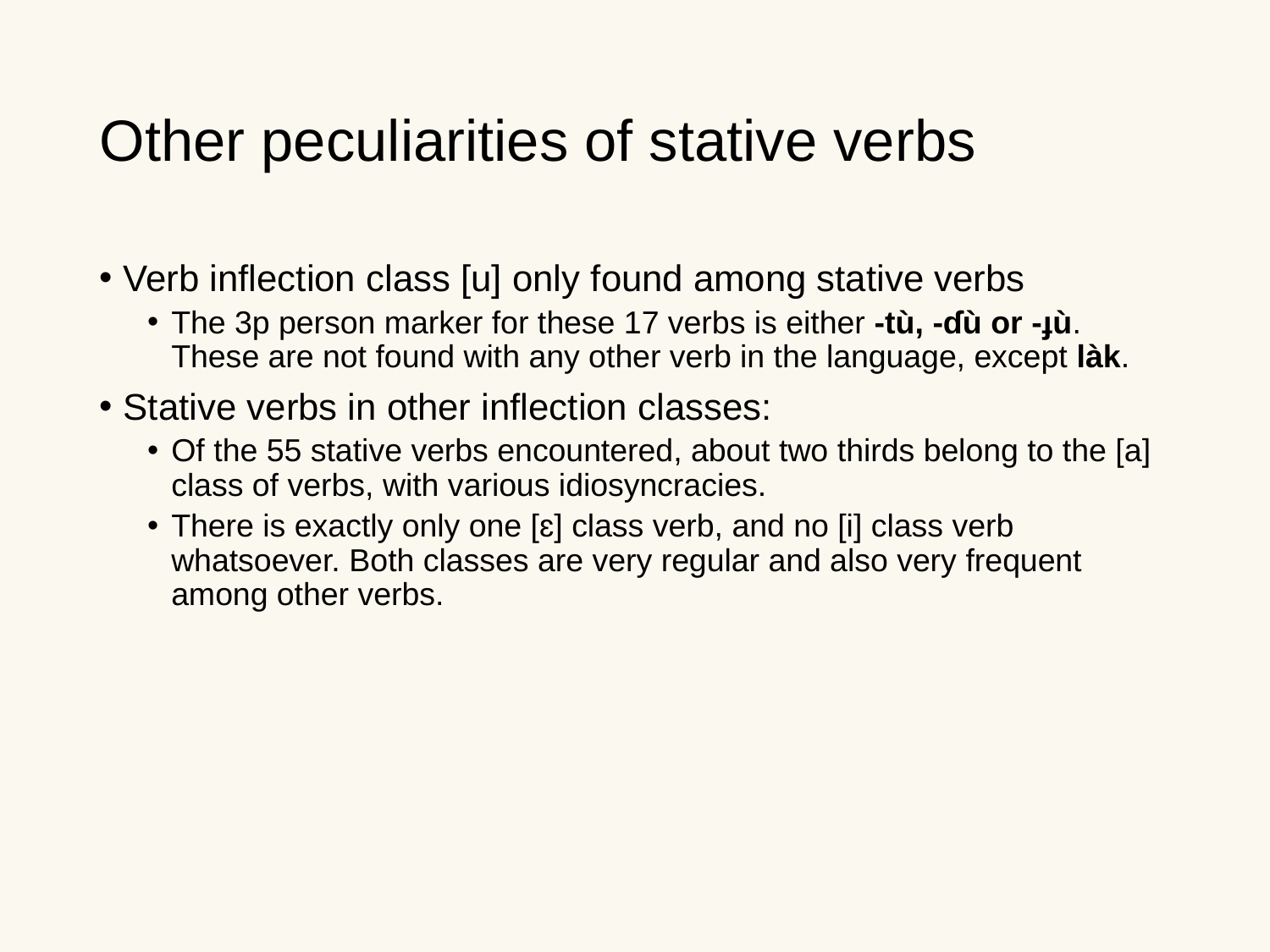

Other peculiarities of stative verbs
Verb inflection class [u] only found among stative verbs
The 3p person marker for these 17 verbs is either -tù, -ɗù or -ɟù. These are not found with any other verb in the language, except làk.
Stative verbs in other inflection classes:
Of the 55 stative verbs encountered, about two thirds belong to the [a] class of verbs, with various idiosyncracies.
There is exactly only one [ɛ] class verb, and no [i] class verb whatsoever. Both classes are very regular and also very frequent among other verbs.